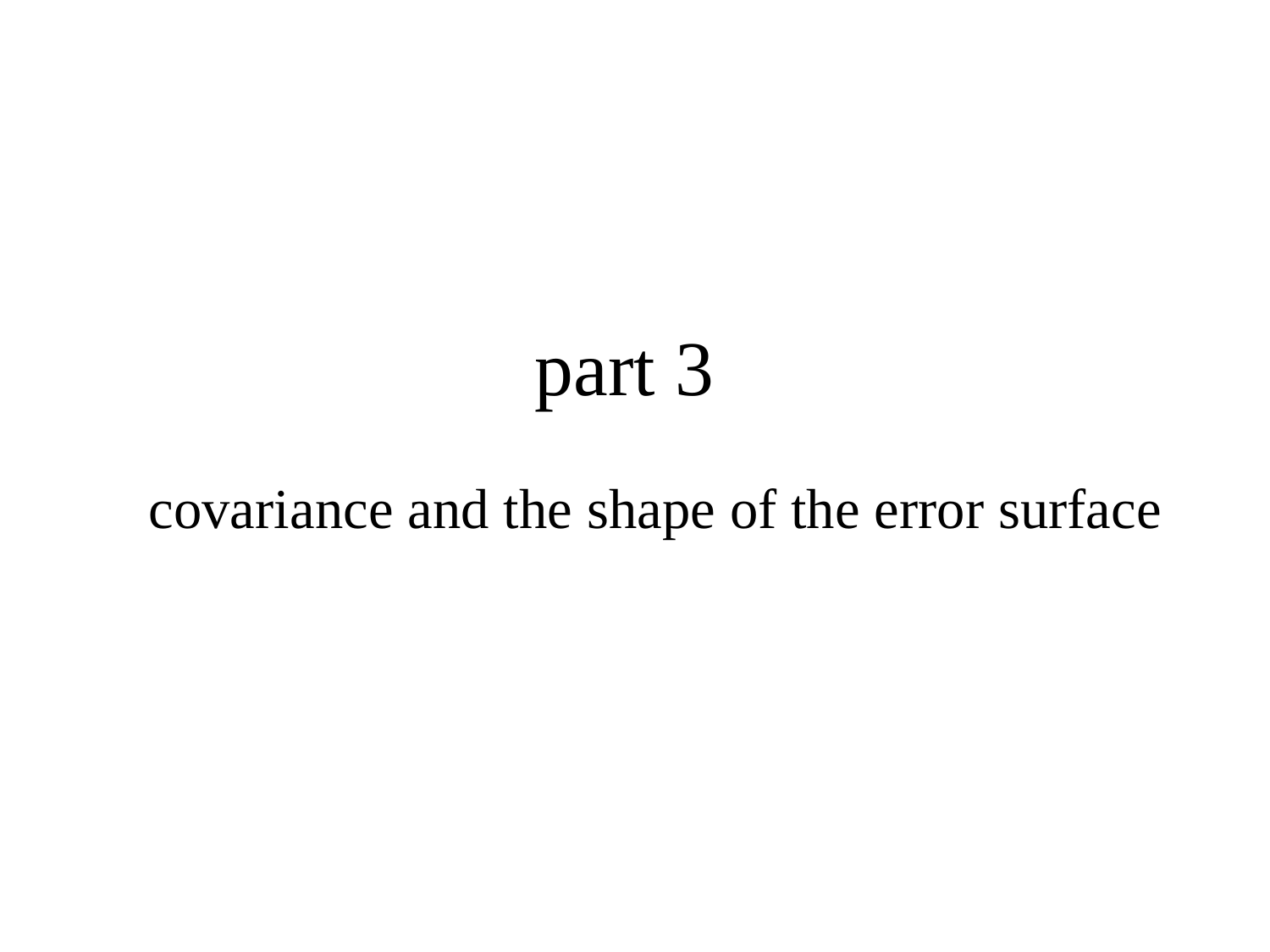

# part 3
covariance and the shape of the error surface